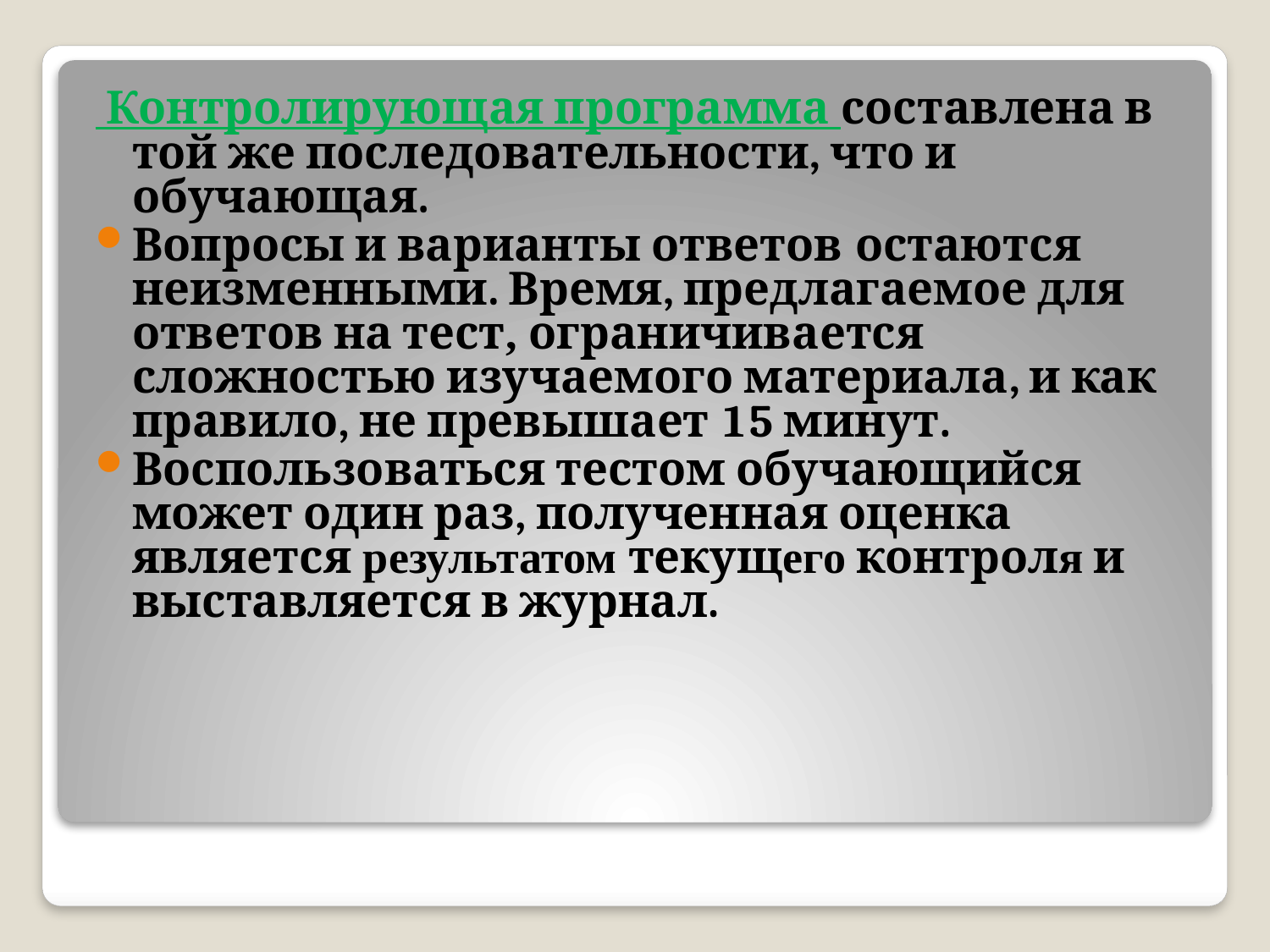

Контролирующая программа составлена в той же последовательности, что и обучающая.
Вопросы и варианты ответов остаются неизменными. Время, предлагаемое для ответов на тест, ограничивается сложностью изучаемого материала, и как правило, не превышает 15 минут.
Воспользоваться тестом обучающийся может один раз, полученная оценка является результатом текущего контроля и выставляется в журнал.
#